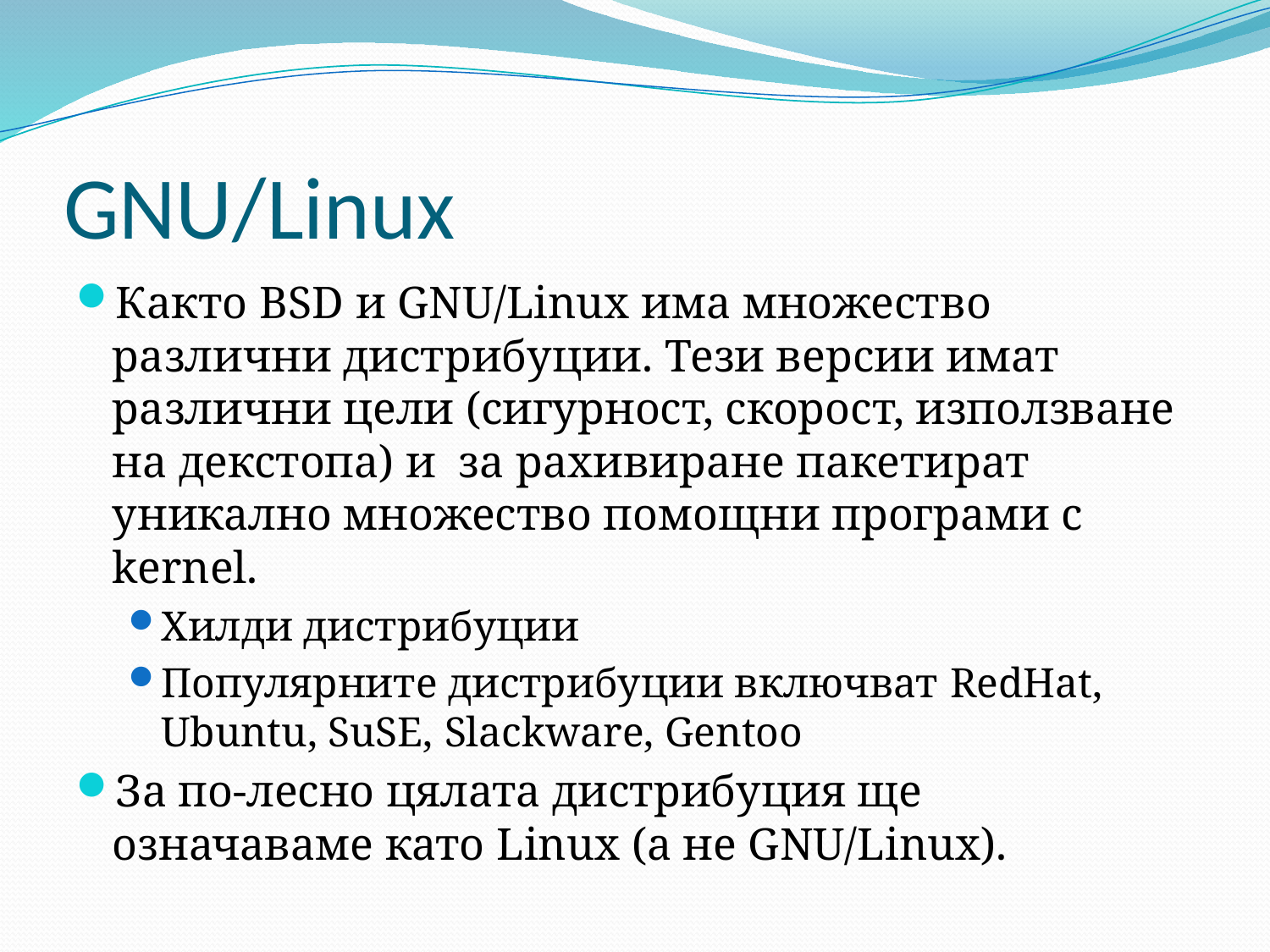

# GNU/Linux
Както BSD и GNU/Linux има множество различни дистрибуции. Тези версии имат различни цели (сигурност, скорост, използване на декстопа) и  за рахивиране пакетират уникално множество помощни програми с kernel.
Хилди дистрибуции
Популярните дистрибуции включват RedHat, Ubuntu, SuSE, Slackware, Gentoo
За по-лесно цялата дистрибуция ще означаваме като Linux (а не GNU/Linux).